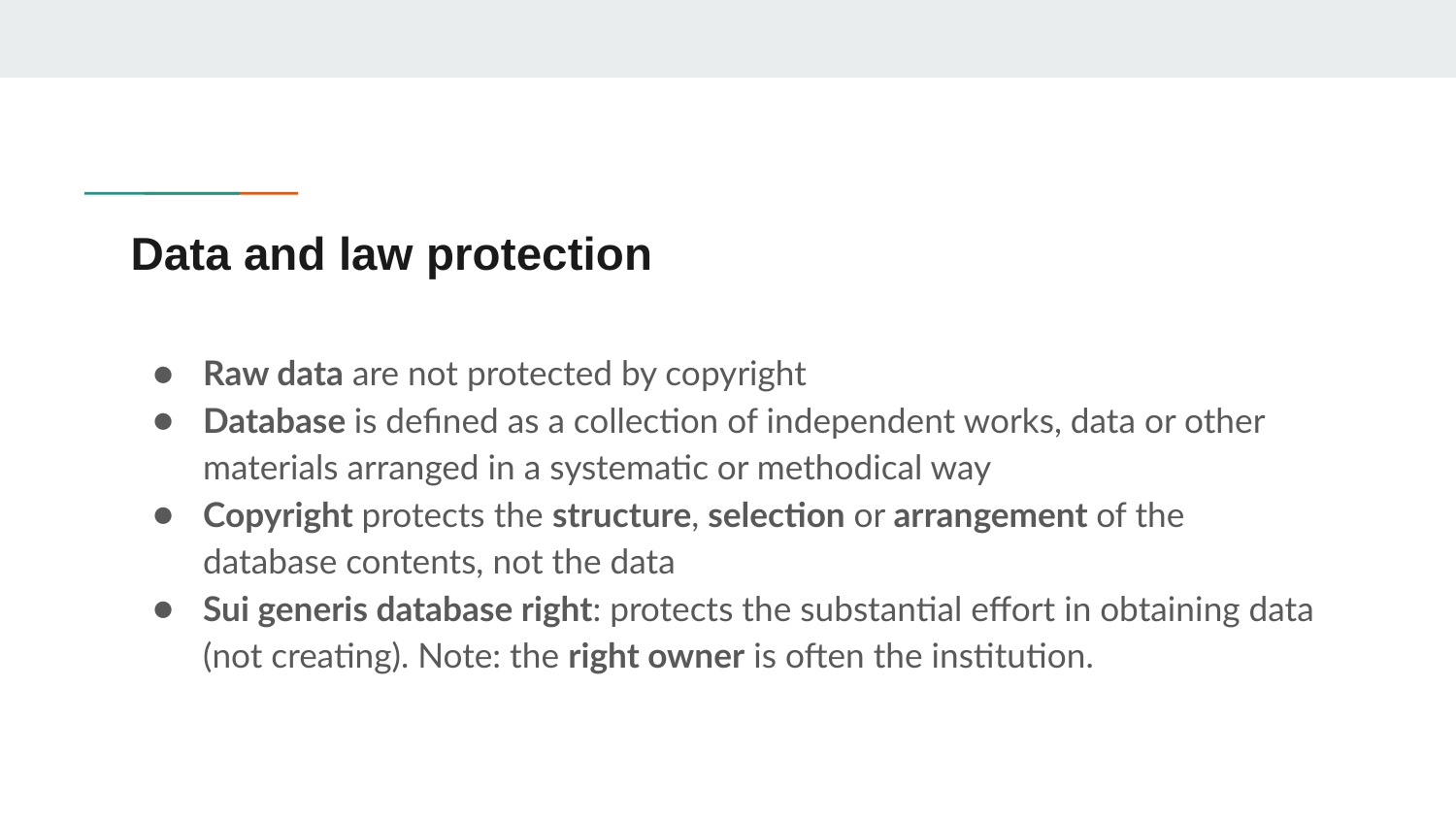

# Data and law protection
Raw data are not protected by copyright
Database is defined as a collection of independent works, data or other materials arranged in a systematic or methodical way
Copyright protects the structure, selection or arrangement of the database contents, not the data
Sui generis database right: protects the substantial effort in obtaining data (not creating). Note: the right owner is often the institution.